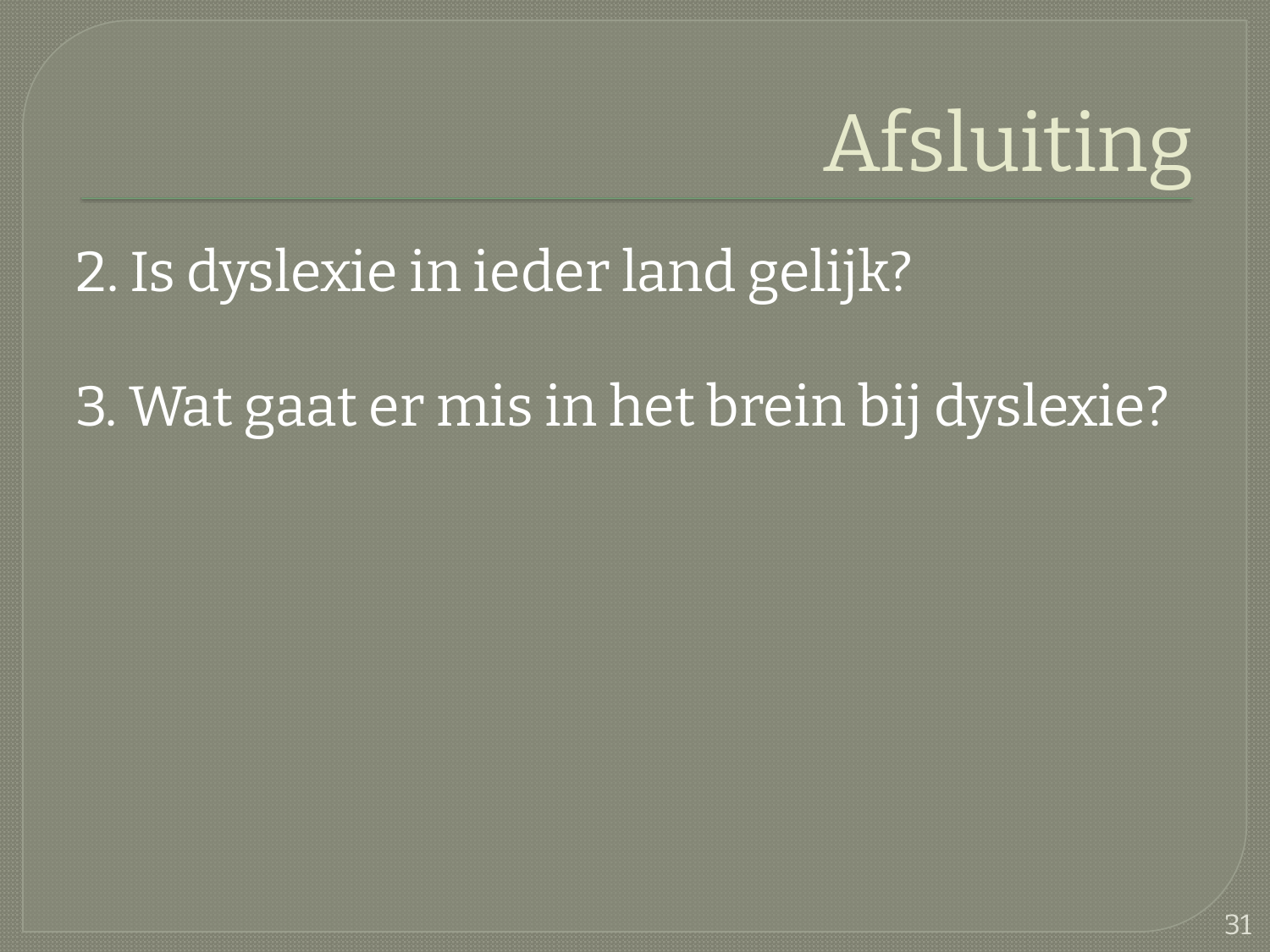

# Afsluiting
2. Is dyslexie in ieder land gelijk?

3. Wat gaat er mis in het brein bij dyslexie?

31